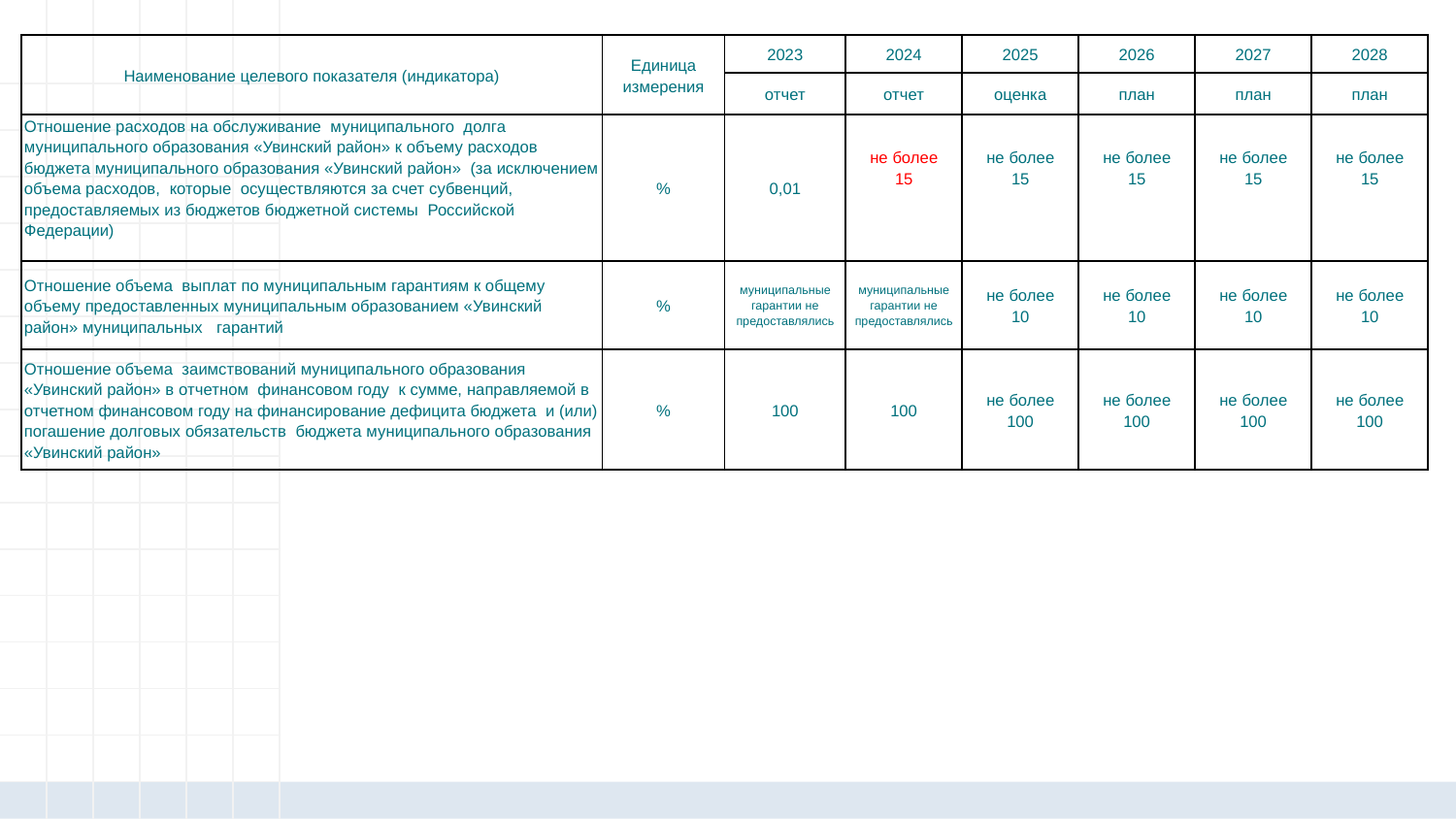

| Наименование целевого показателя (индикатора) | Единица измерения | 2023 | 2024 | 2025 | 2026 | 2027 | 2028 |
| --- | --- | --- | --- | --- | --- | --- | --- |
|  |  | отчет | отчет | оценка | план | план | план |
| Отношение расходов на обслуживание муниципального долга муниципального образования «Увинский район» к объему расходов бюджета муниципального образования «Увинский район» (за исключением объема расходов, которые осуществляются за счет субвенций, предоставляемых из бюджетов бюджетной системы Российской Федерации) | % | 0,01 | не более 15 | не более 15 | не более 15 | не более 15 | не более 15 |
| Отношение объема выплат по муниципальным гарантиям к общему объему предоставленных муниципальным образованием «Увинский район» муниципальных гарантий | % | муниципальные гарантии не предоставлялись | муниципальные гарантии не предоставлялись | не более 10 | не более 10 | не более 10 | не более 10 |
| Отношение объема заимствований муниципального образования «Увинский район» в отчетном финансовом году к сумме, направляемой в отчетном финансовом году на финансирование дефицита бюджета и (или) погашение долговых обязательств бюджета муниципального образования «Увинский район» | % | 100 | 100 | не более 100 | не более 100 | не более 100 | не более 100 |